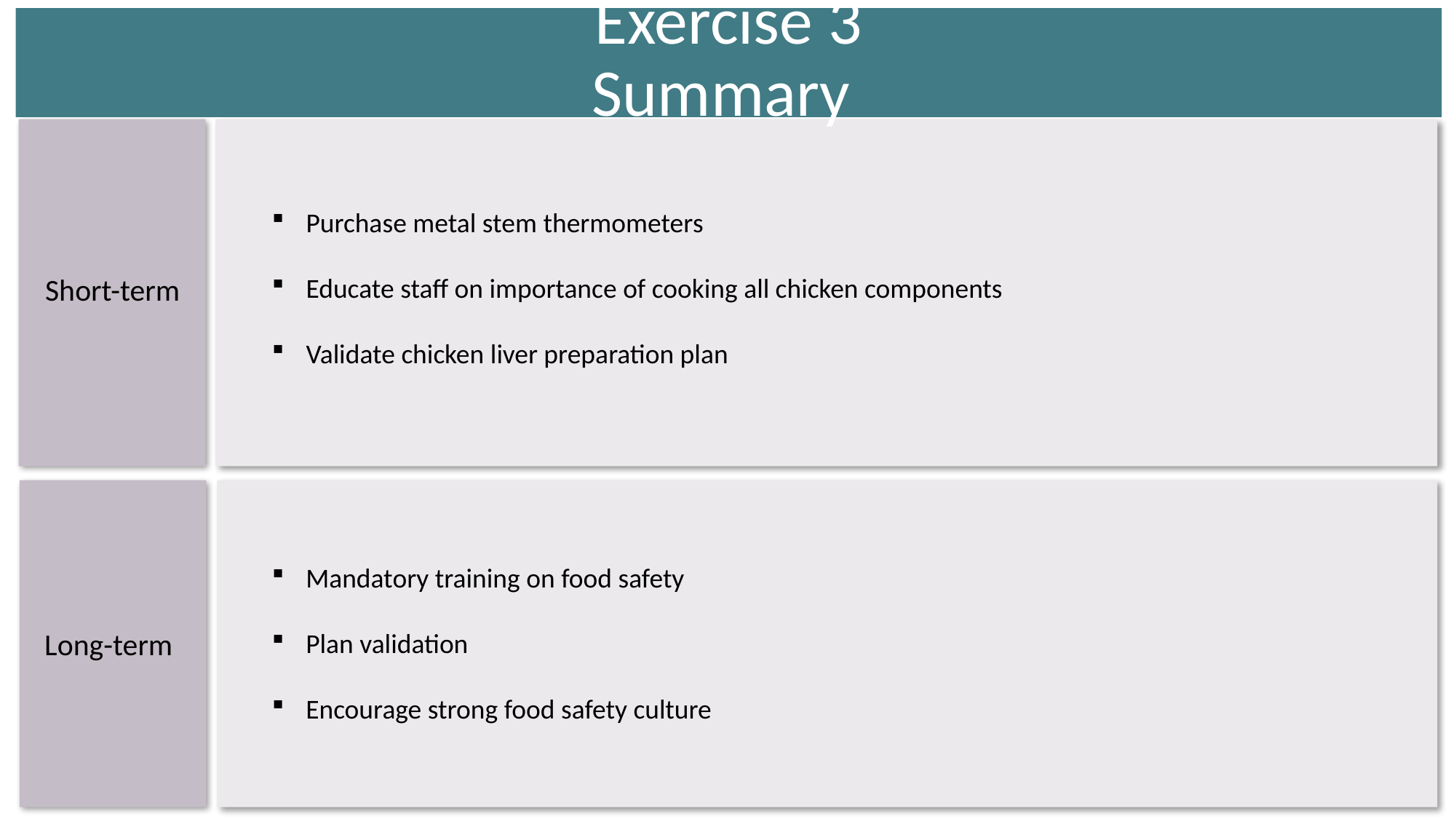

Exercise 3 Summary

Purchase metal stem thermometers

Educate staff on importance of cooking all chicken components

Validate chicken liver preparation plan

Short-term

Mandatory training on food safety

Plan validation

Encourage strong food safety culture
Long-term